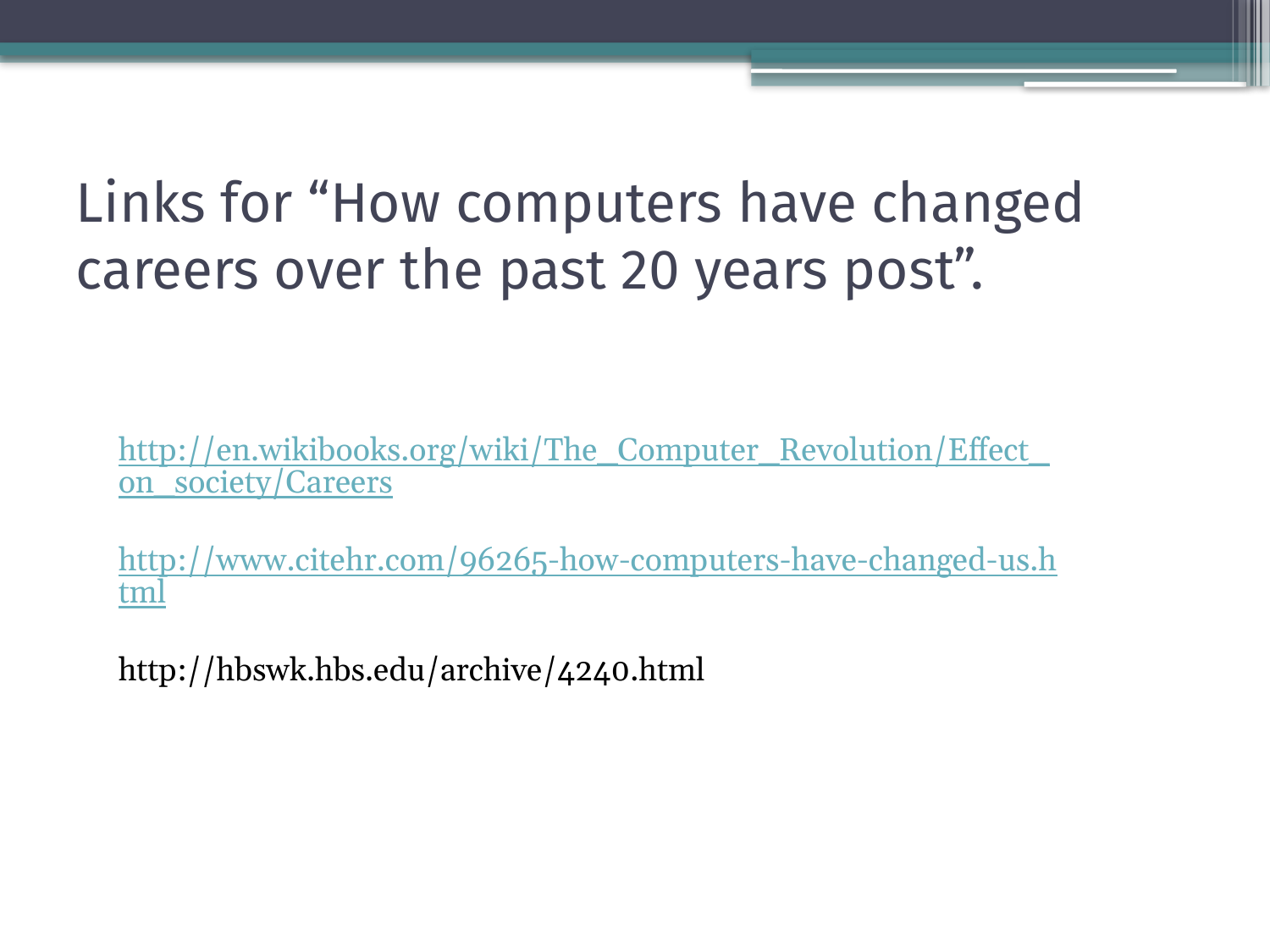

# Links for “How computers have changed careers over the past 20 years post”.
http://en.wikibooks.org/wiki/The_Computer_Revolution/Effect_on_society/Careers

http://www.citehr.com/96265-how-computers-have-changed-us.html

http://hbswk.hbs.edu/archive/4240.html